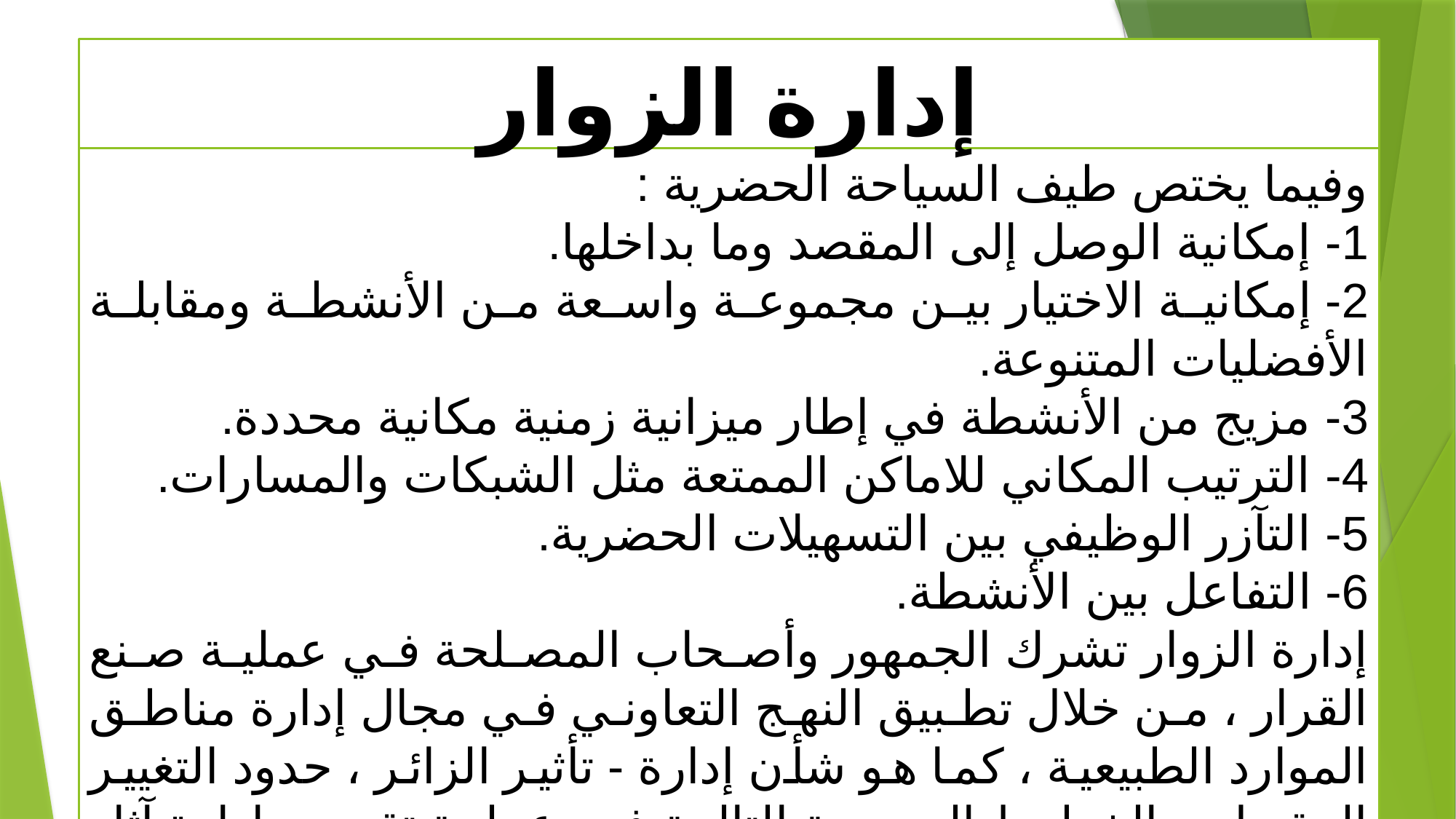

# إدارة الزوار
وفيما يختص طيف السياحة الحضرية :
1- إمكانية الوصل إلى المقصد وما بداخلها.
2- إمكانية الاختيار بين مجموعة واسعة من الأنشطة ومقابلة الأفضليات المتنوعة.
3- مزيج من الأنشطة في إطار ميزانية زمنية مكانية محددة.
4- الترتيب المكاني للاماكن الممتعة مثل الشبكات والمسارات.
5- التآزر الوظيفي بين التسهيلات الحضرية.
6- التفاعل بين الأنشطة.
إدارة الزوار تشرك الجمهور وأصحاب المصلحة في عملية صنع القرار ، من خلال تطبيق النهج التعاوني في مجال إدارة مناطق الموارد الطبيعية ، كما هو شأن إدارة - تأثير الزائر ، حدود التغيير المقبول – الخطوط العريضة التالية في عملية تقييم وإدارة آثار الزائر: